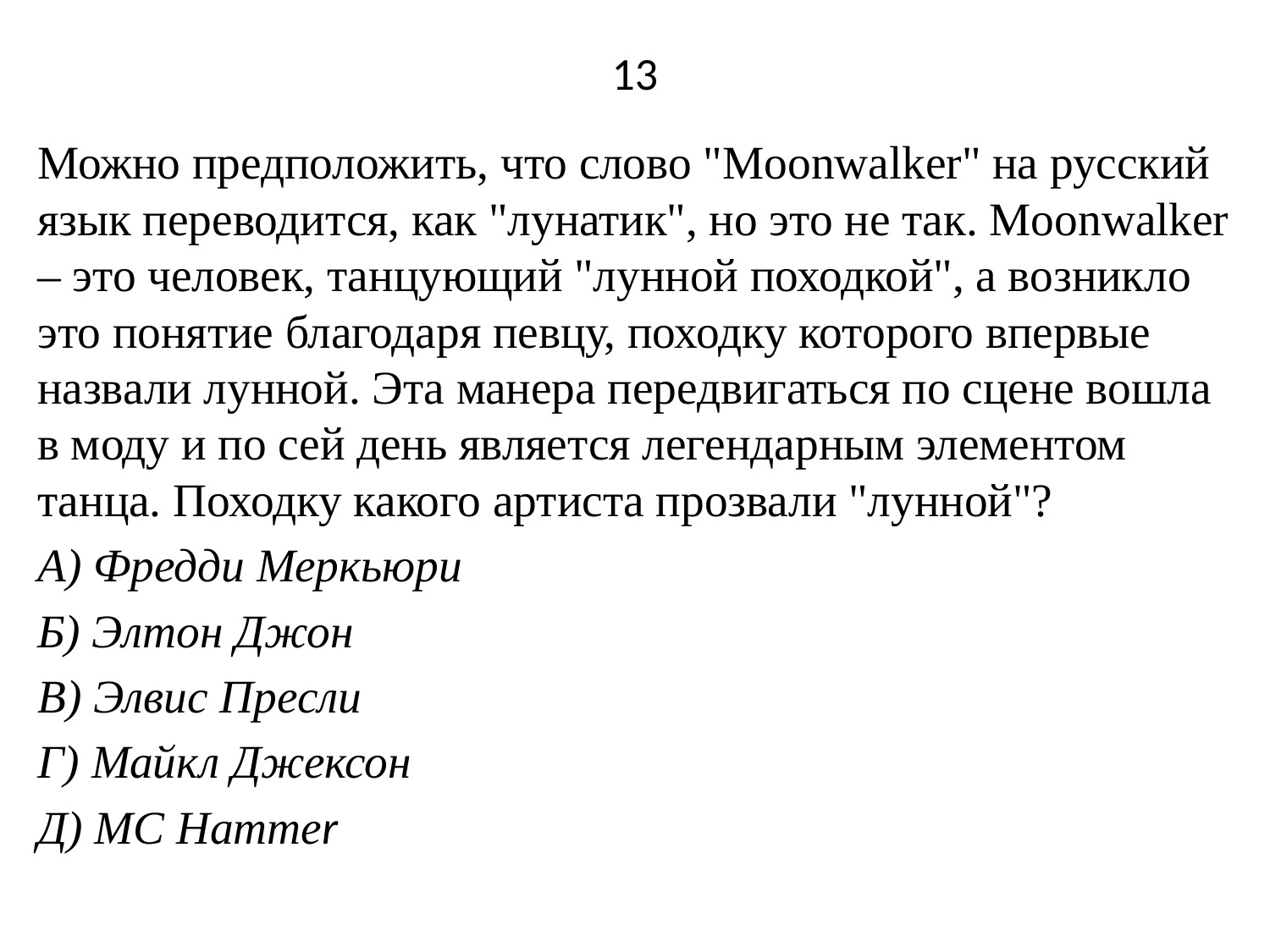

# 13
Можно предположить, что слово "Moonwalker" на русский язык переводится, как "лунатик", но это не так. Moonwalker – это человек, танцующий "лунной походкой", а возникло это понятие благодаря певцу, походку которого впервые назвали лунной. Эта манера передвигаться по сцене вошла в моду и по сей день является легендарным элементом танца. Походку какого артиста прозвали "лунной"?
А) Фредди Меркьюри
Б) Элтон Джон
В) Элвис Пресли
Г) Майкл Джексон
Д) MC Hammer